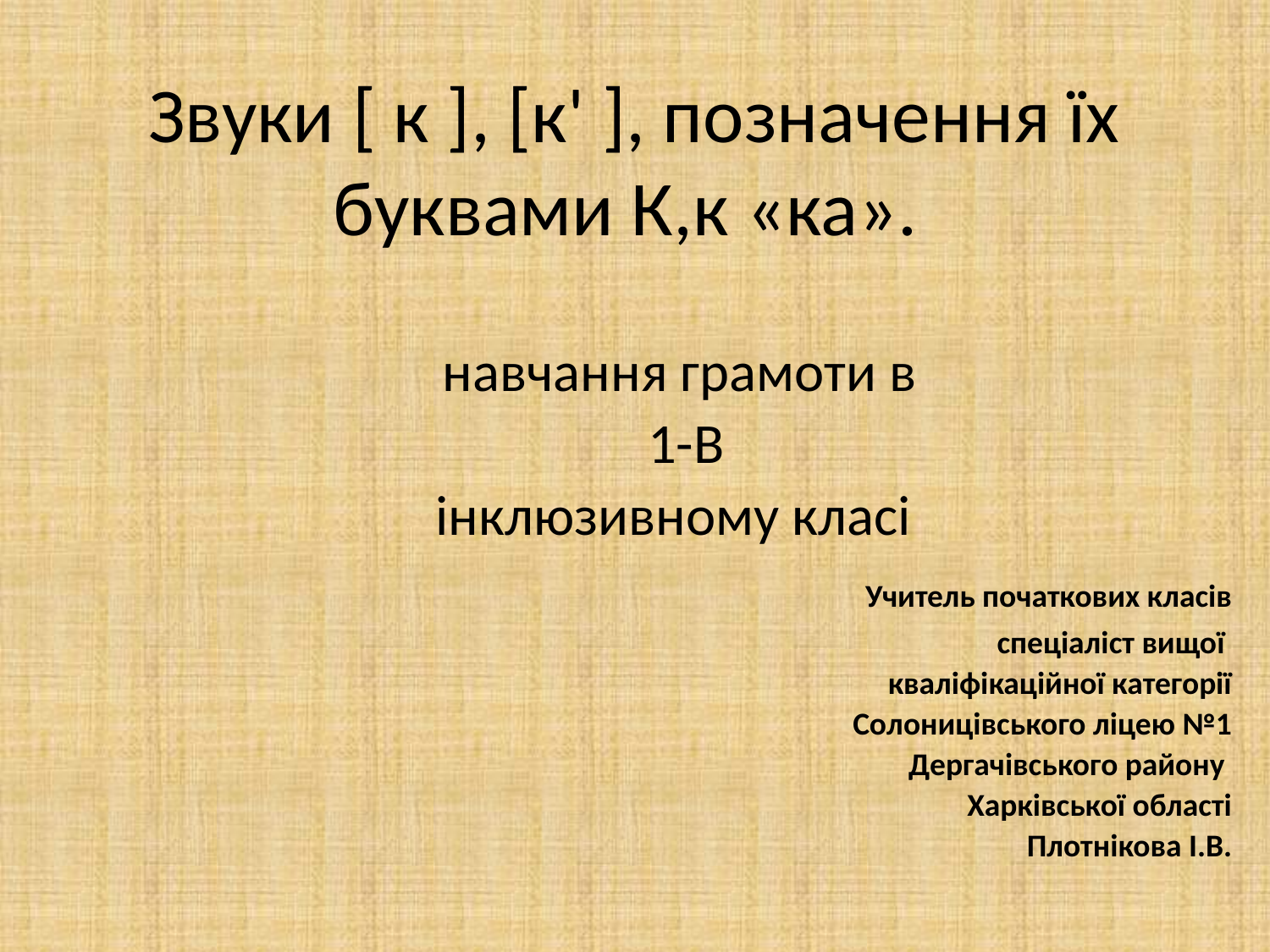

# Звуки [ к ], [к' ], позначення їх буквами К,к «ка».
навчання грамоти в
 1-В
інклюзивному класі
                            Учитель початкових класів
                                                 спеціаліст вищої
                                                               кваліфікаційної категорії
Солоницівського ліцею №1
Дергачівського району
Харківської області
                                                Плотнікова І.В.